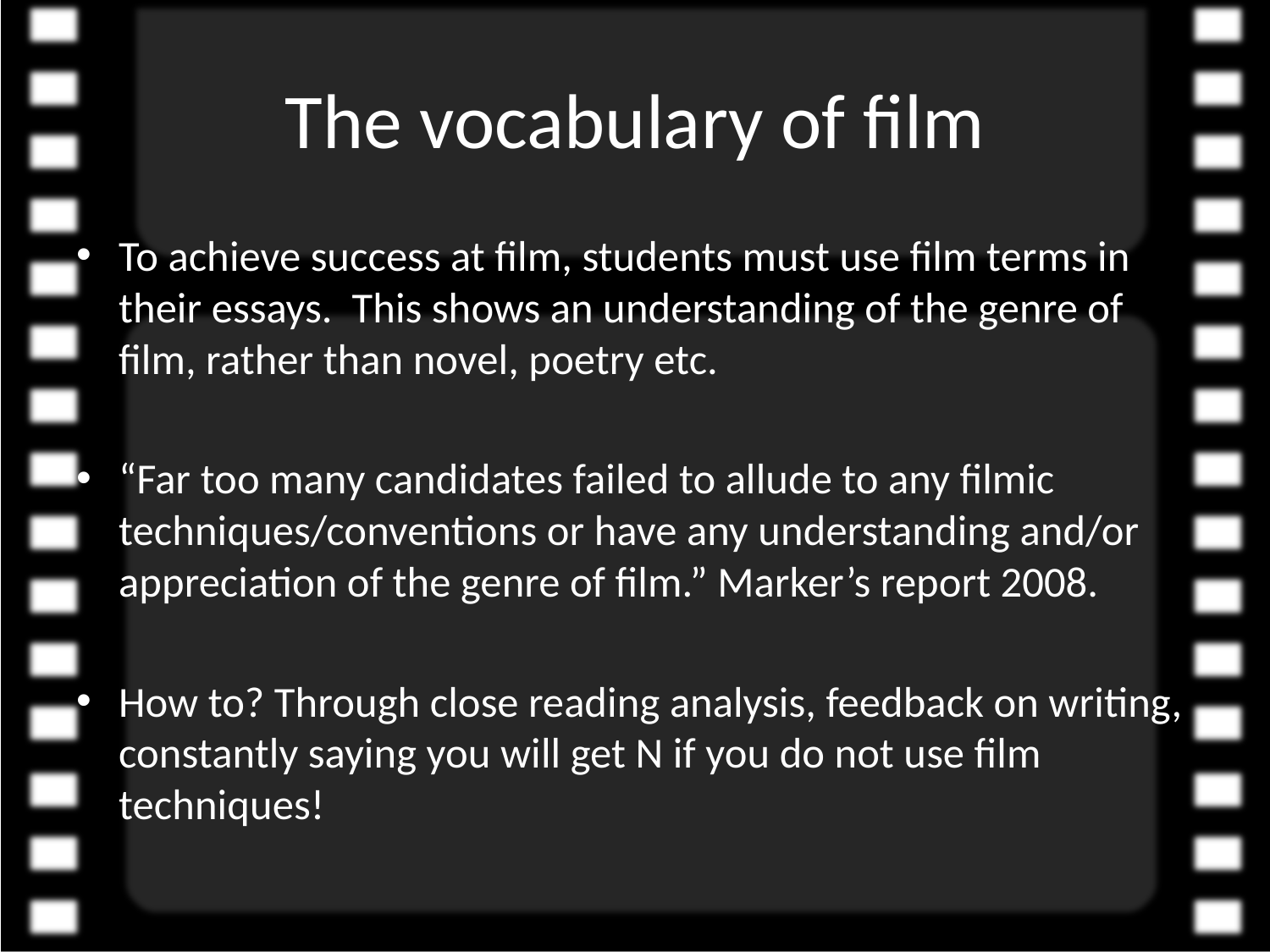

# The vocabulary of film
To achieve success at film, students must use film terms in their essays.  This shows an understanding of the genre of film, rather than novel, poetry etc.

“Far too many candidates failed to allude to any filmic techniques/conventions or have any understanding and/or appreciation of the genre of film.” Marker’s report 2008.

How to? Through close reading analysis, feedback on writing, constantly saying you will get N if you do not use film techniques!